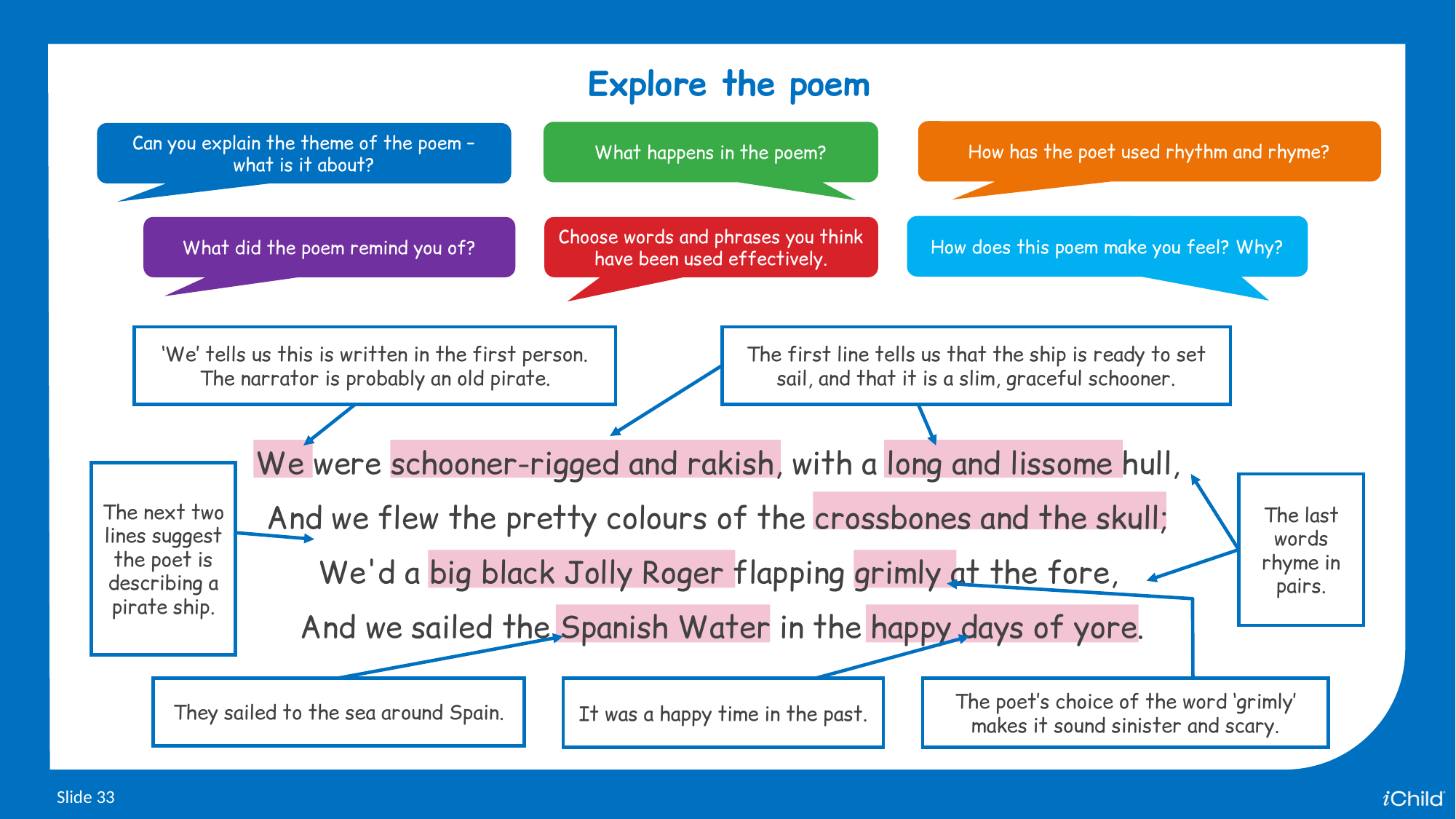

Explore the poem
How has the poet used rhythm and rhyme?
What happens in the poem?
Can you explain the theme of the poem – what is it about?
How does this poem make you feel? Why?
Choose words and phrases you think have been used effectively.
What did the poem remind you of?
The first line tells us that the ship is ready to set sail, and that it is a slim, graceful schooner.
‘We’ tells us this is written in the first person. The narrator is probably an old pirate.
We were schooner-rigged and rakish, with a long and lissome hull,
And we flew the pretty colours of the crossbones and the skull;
We'd a big black Jolly Roger flapping grimly at the fore,
And we sailed the Spanish Water in the happy days of yore.

The next two lines suggest the poet is describing a pirate ship.
The last words rhyme in pairs.

The poet’s choice of the word ‘grimly’ makes it sound sinister and scary.
They sailed to the sea around Spain.
It was a happy time in the past.
Slide 33